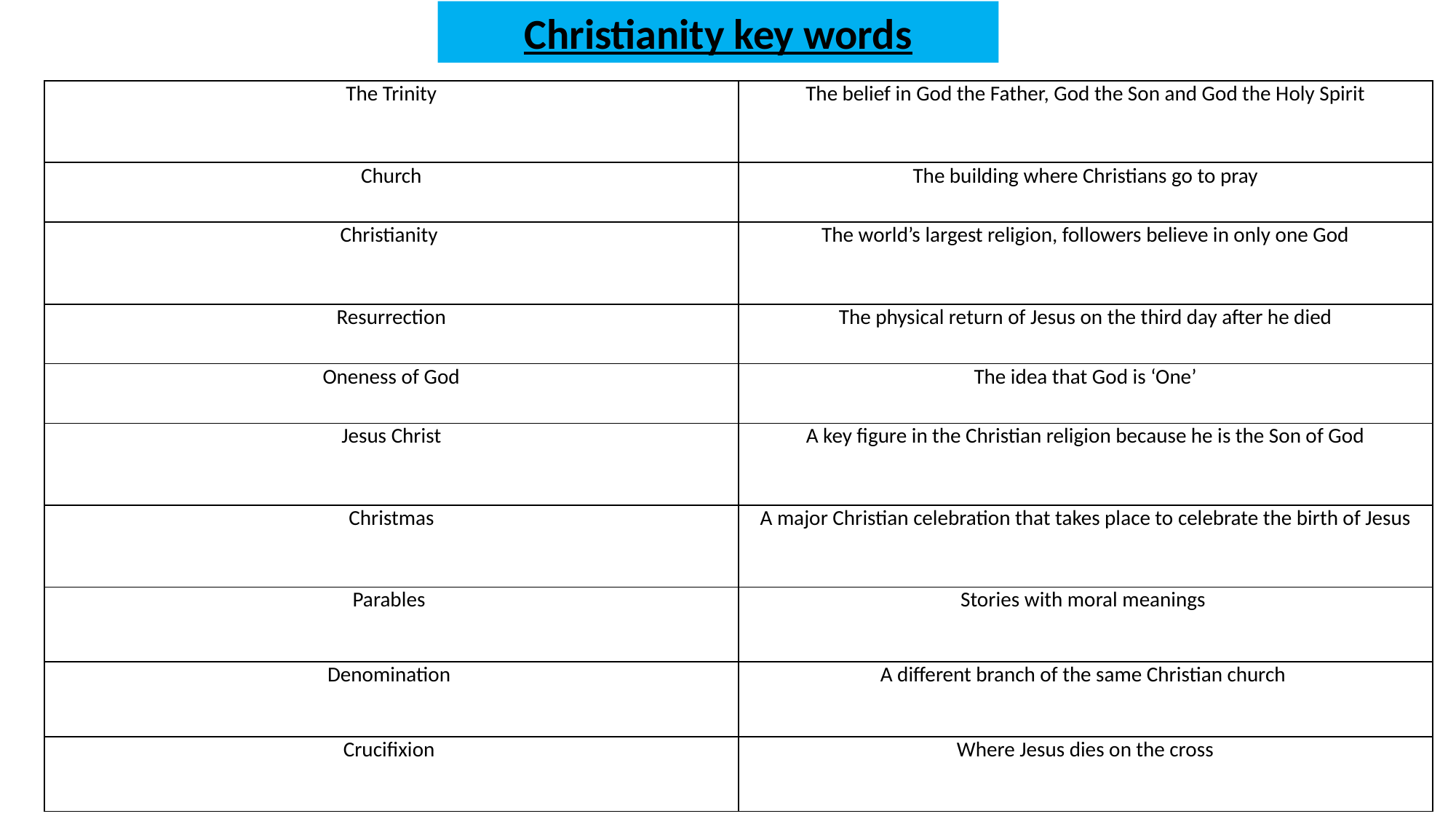

Christianity key words
| The Trinity | The belief in God the Father, God the Son and God the Holy Spirit |
| --- | --- |
| Church | The building where Christians go to pray |
| Christianity | The world’s largest religion, followers believe in only one God |
| Resurrection | The physical return of Jesus on the third day after he died |
| Oneness of God | The idea that God is ‘One’ |
| Jesus Christ | A key figure in the Christian religion because he is the Son of God |
| Christmas | A major Christian celebration that takes place to celebrate the birth of Jesus |
| Parables | Stories with moral meanings |
| Denomination | A different branch of the same Christian church |
| Crucifixion | Where Jesus dies on the cross |